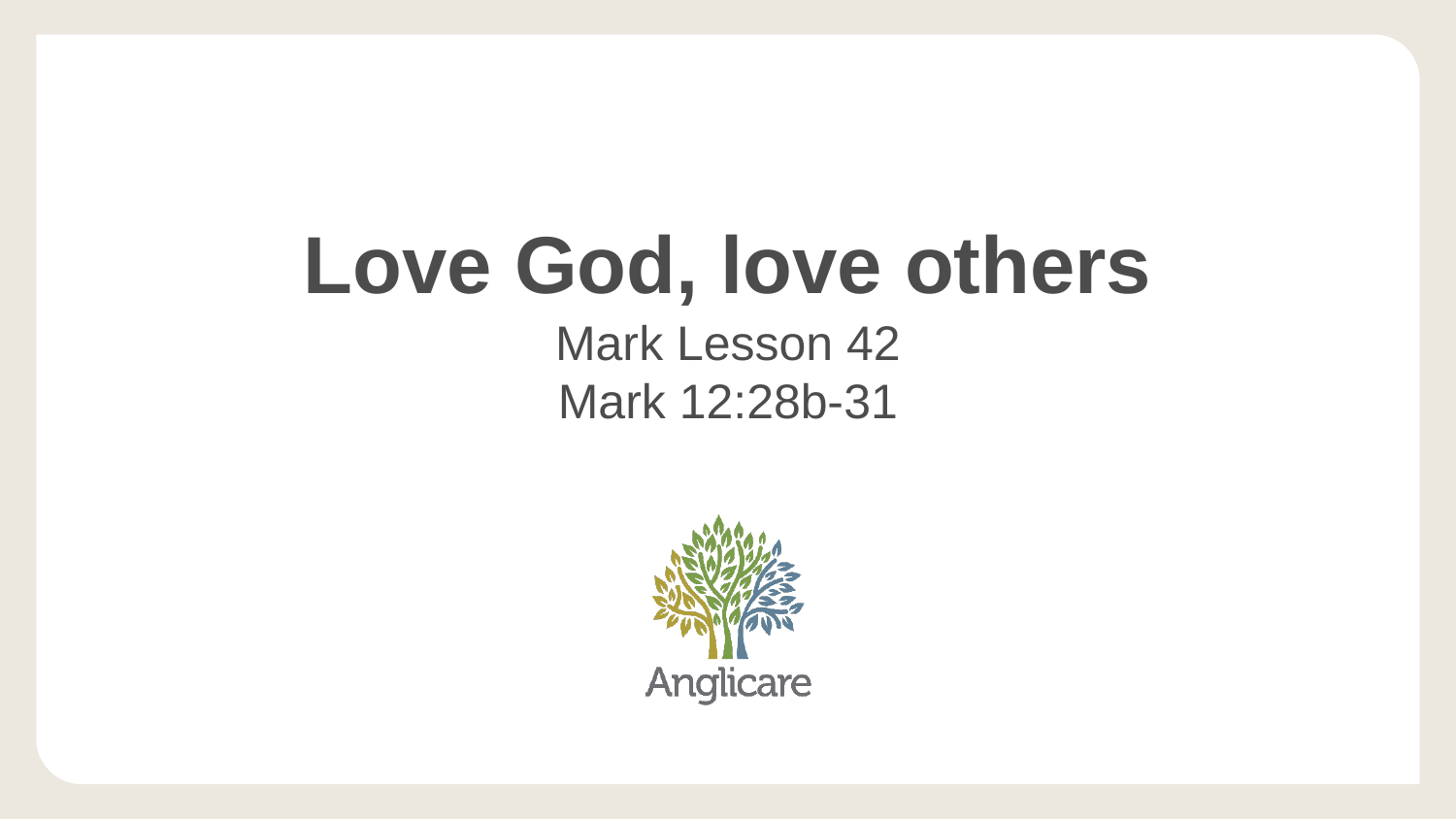

# Love God, love others
Mark Lesson 42
Mark 12:28b-31